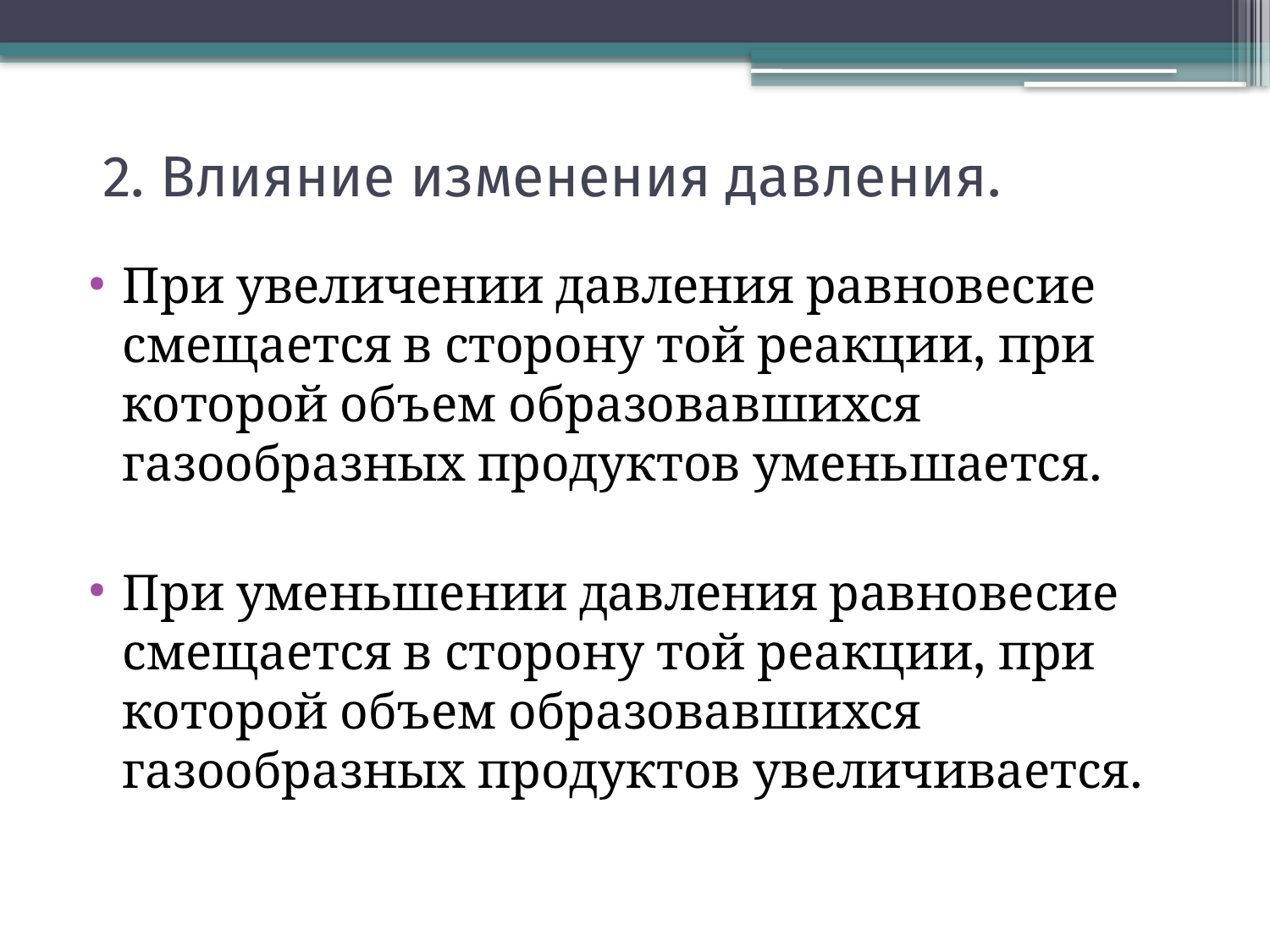

# 2. Влияние изменения давления.
При увеличении давления равновесие смещается в сторону той реакции, при которой объем образовавшихся газообразных продуктов уменьшается.

При уменьшении давления равновесие смещается в сторону той реакции, при которой объем образовавшихся газообразных продуктов увеличивается.